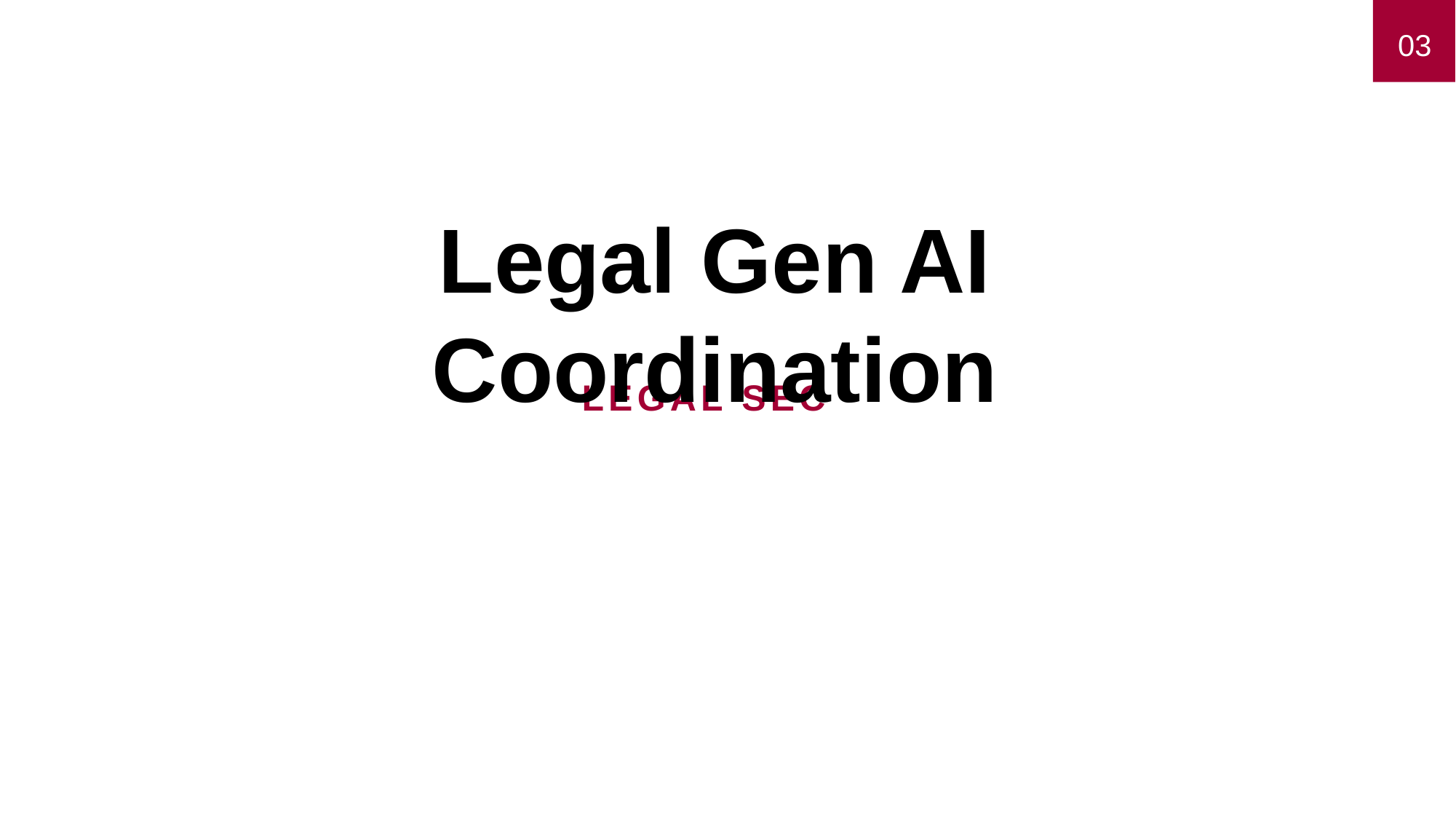

03
Legal Gen AI Coordination
LEGAL SEC